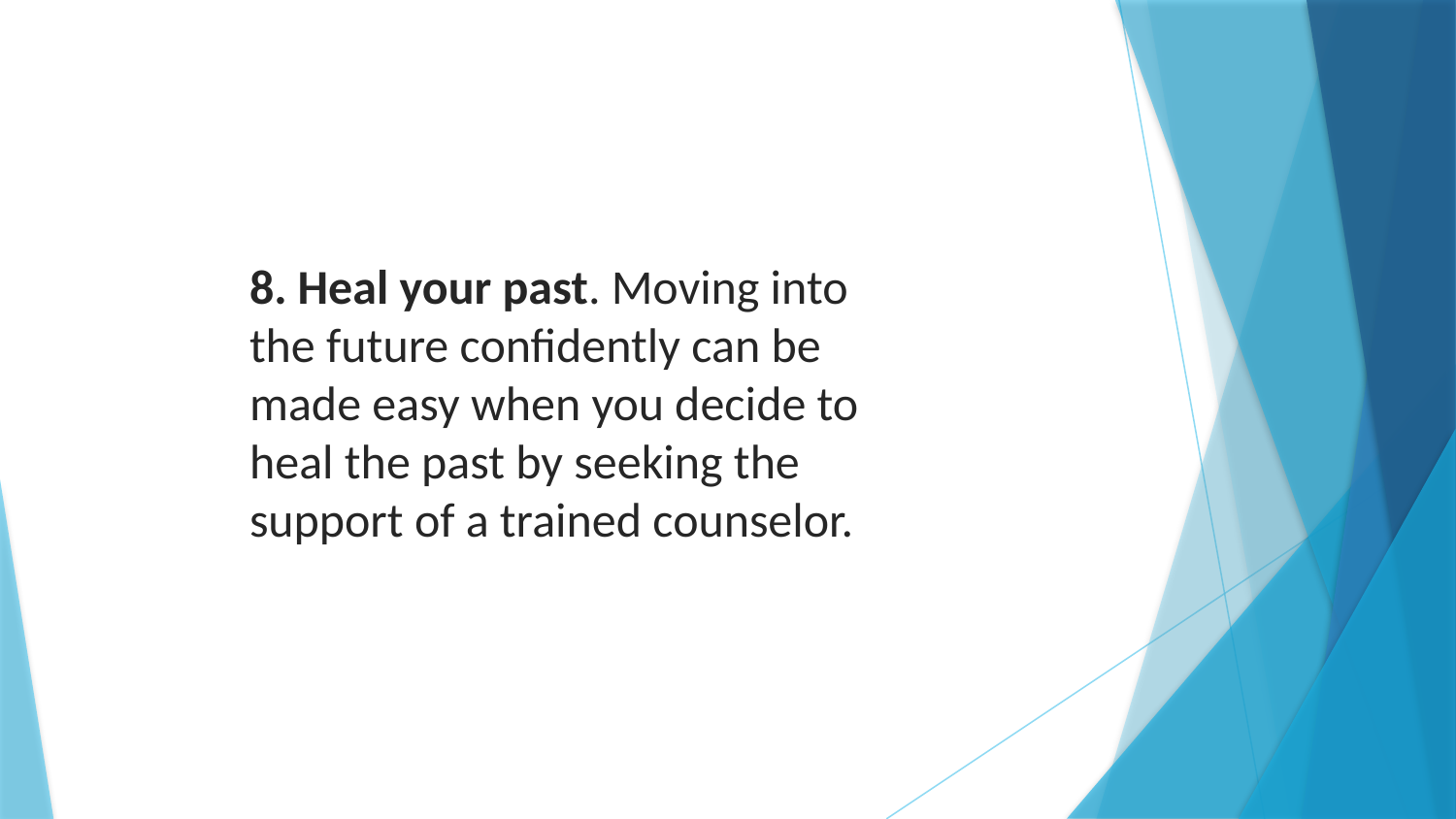

8. Heal your past. Moving into the future confidently can be made easy when you decide to heal the past by seeking the support of a trained counselor.